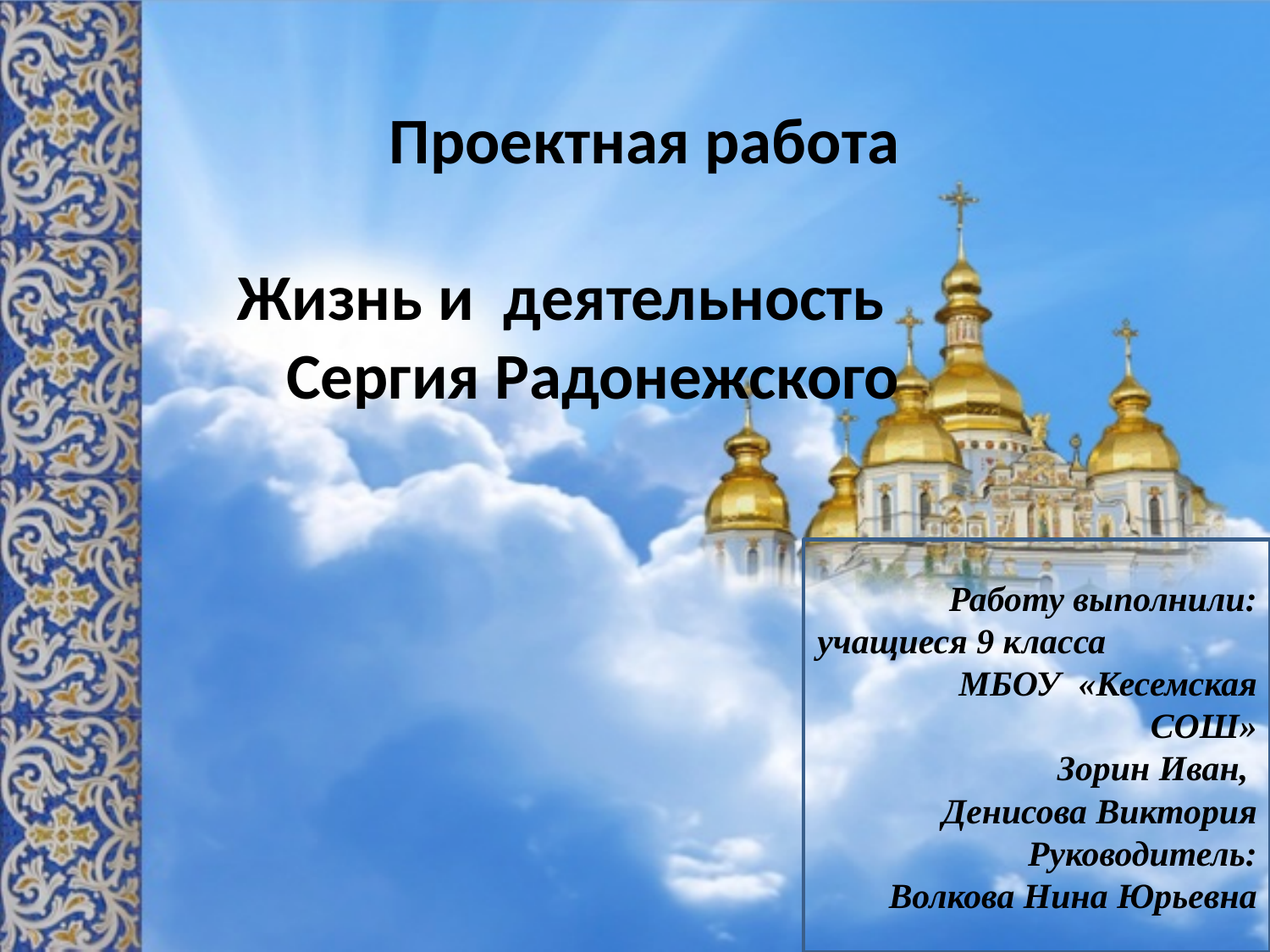

# Проектная работа Жизнь и  деятельность Сергия Радонежского
Работу выполнили:
учащиеся 9 класса                                  МБОУ  «Кесемская СОШ»
Зорин Иван,
Денисова Виктория
Руководитель:
Волкова Нина Юрьевна